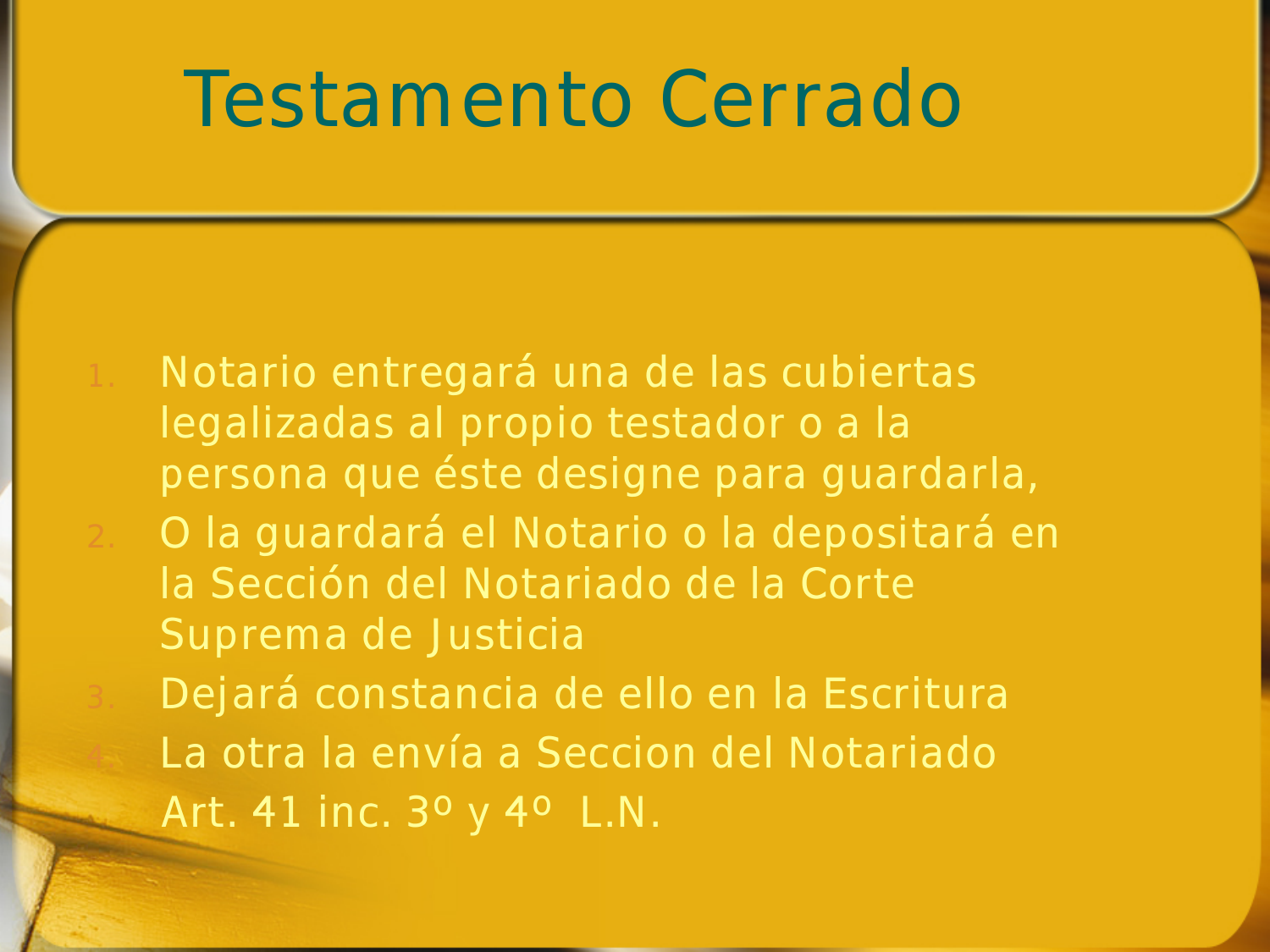

# Testamento Cerrado

Notario entregará una de las cubiertas legalizadas al propio testador o a la persona que éste designe para guardarla,
O la guardará el Notario o la depositará en la Sección del Notariado de la Corte Suprema de Justicia
Dejará constancia de ello en la Escritura
La otra la envía a Seccion del Notariado
      Art. 41 inc. 3º y 4º  L.N.